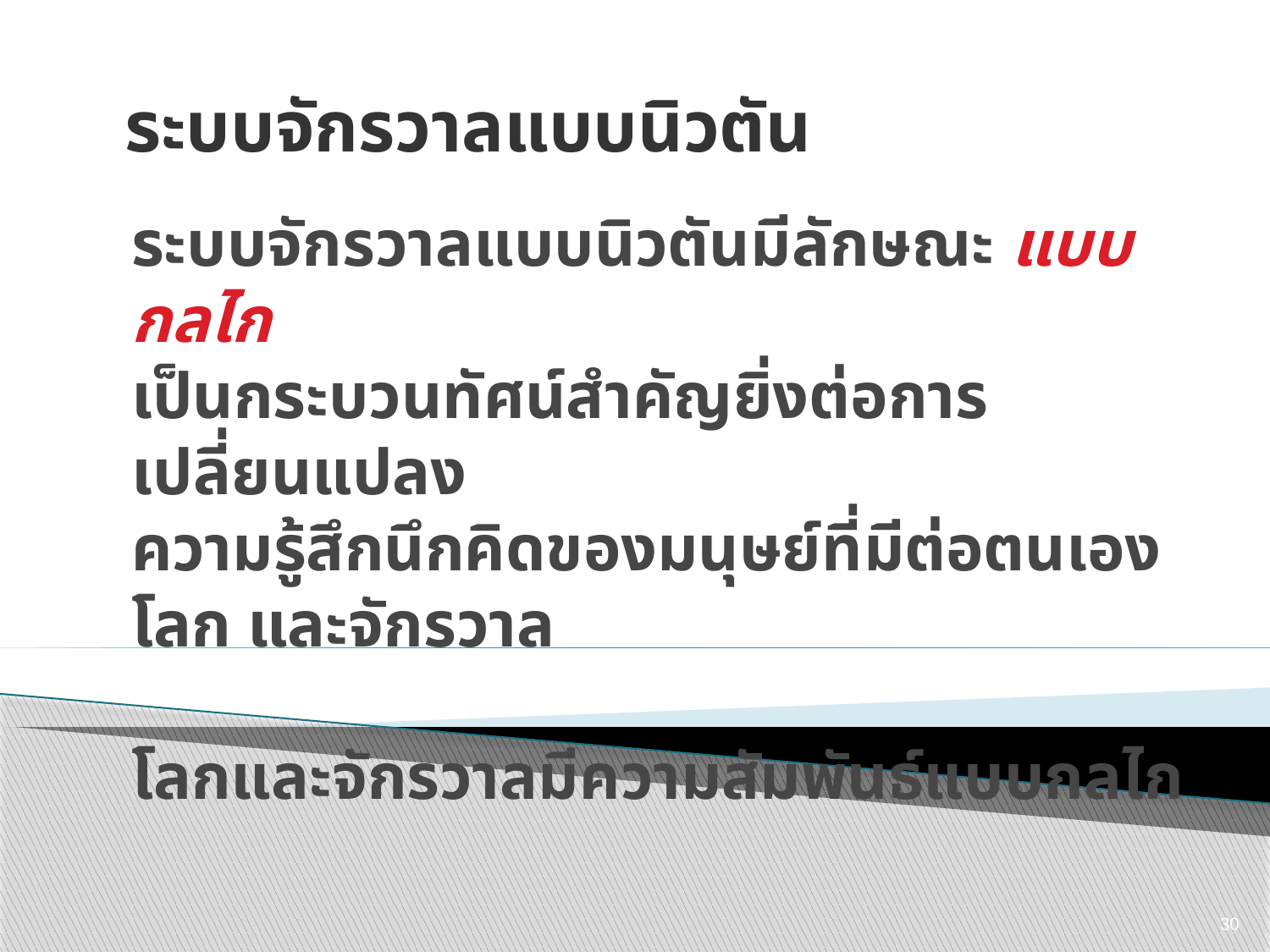

ระบบจักรวาลแบบนิวตัน
ระบบจักรวาลแบบนิวตันมีลักษณะ แบบกลไก
เป็นกระบวนทัศน์สำคัญยิ่งต่อการเปลี่ยนแปลง
ความรู้สึกนึกคิดของมนุษย์ที่มีต่อตนเอง
โลก และจักรวาล

โลกและจักรวาลมีความสัมพันธ์แบบกลไก

30